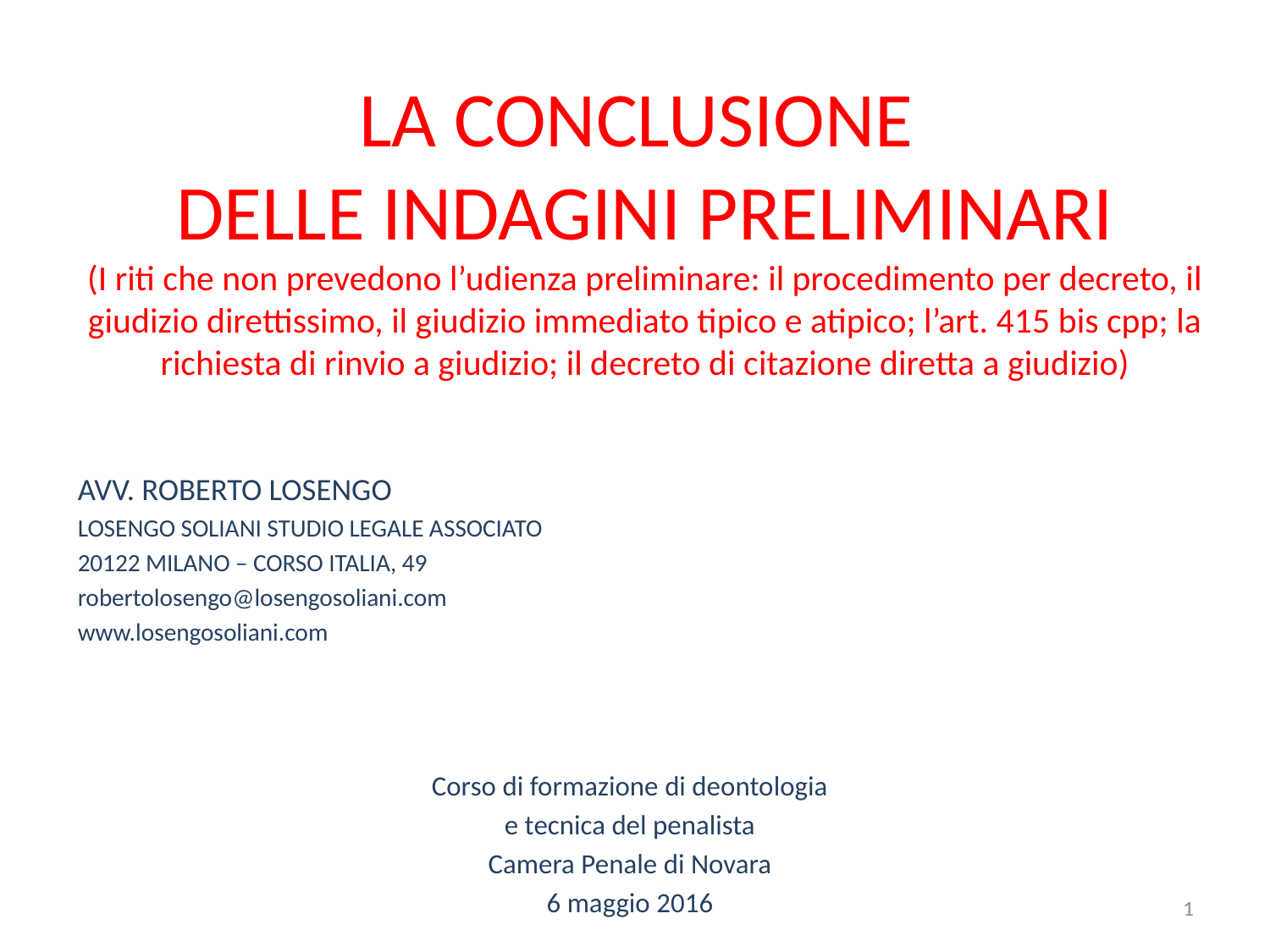

# LA CONCLUSIONE DELLE INDAGINI PRELIMINARI (I riti che non prevedono l’udienza preliminare: il procedimento per decreto, il giudizio direttissimo, il giudizio immediato tipico e atipico; l’art. 415 bis cpp; la richiesta di rinvio a giudizio; il decreto di citazione diretta a giudizio)

AVV. ROBERTO LOSENGO
LOSENGO SOLIANI STUDIO LEGALE ASSOCIATO
20122 MILANO – CORSO ITALIA, 49
robertolosengo@losengosoliani.com
www.losengosoliani.com

Corso di formazione di deontologia
e tecnica del penalista
Camera Penale di Novara
6 maggio 2016

1